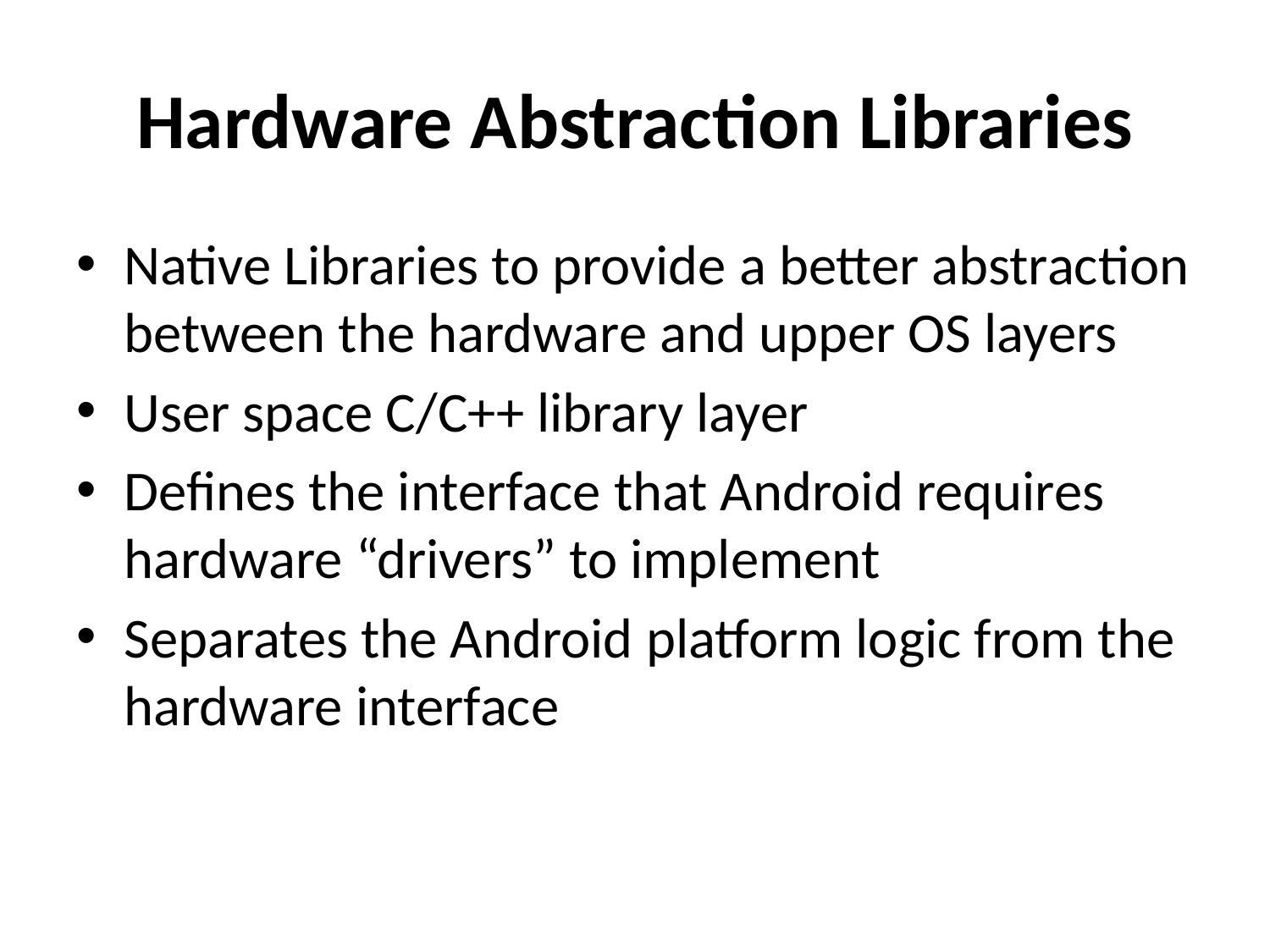

# Hardware Abstraction Libraries
Native Libraries to provide a better abstraction between the hardware and upper OS layers
User space C/C++ library layer
Defines the interface that Android requires hardware “drivers” to implement
Separates the Android platform logic from the hardware interface